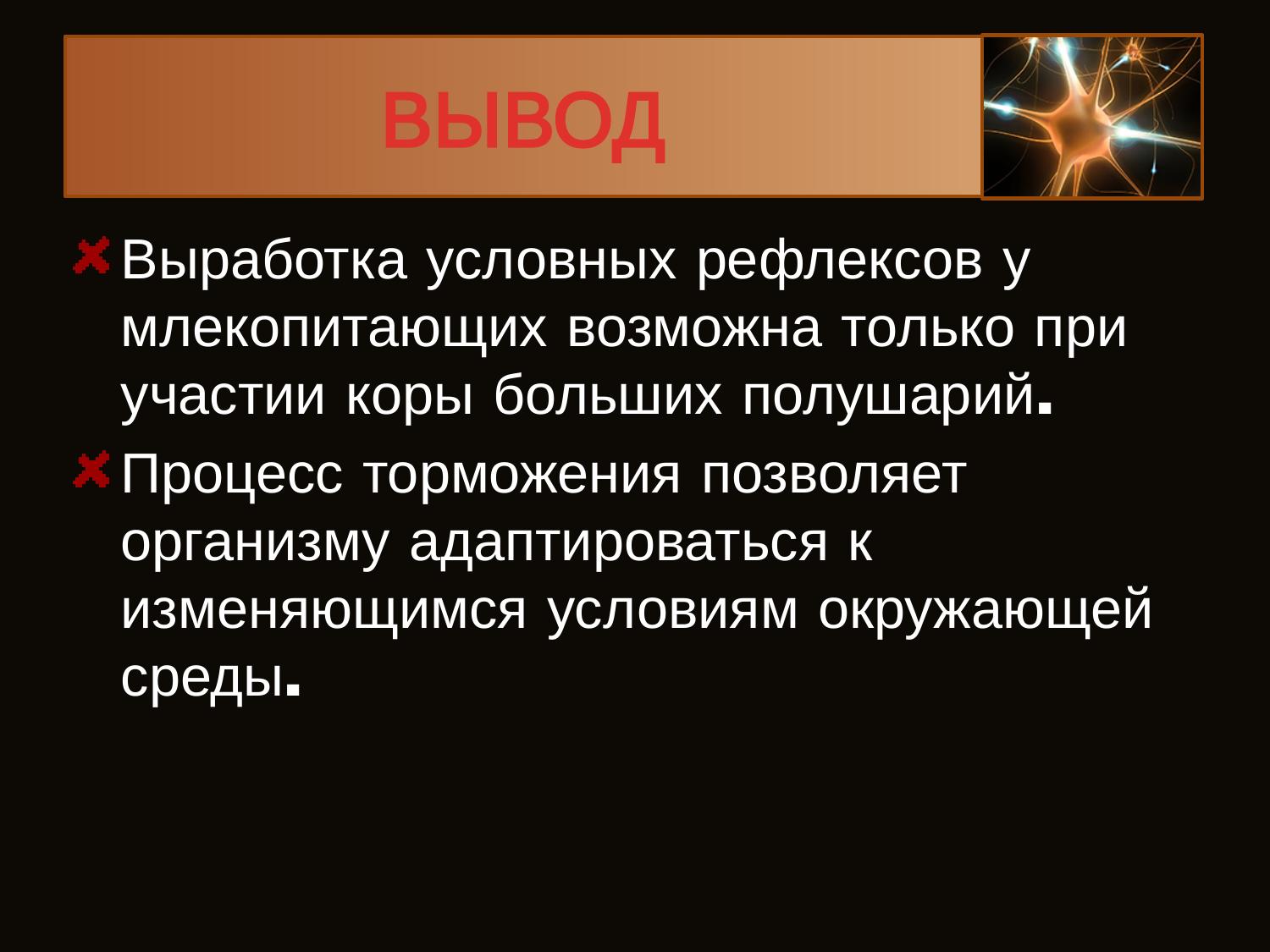

# ВЫВОД
Выработка условных рефлексов у млекопитающих возможна только при участии коры больших полушарий.
Процесс торможения позволяет организму адаптироваться к изменяющимся условиям окружающей среды.